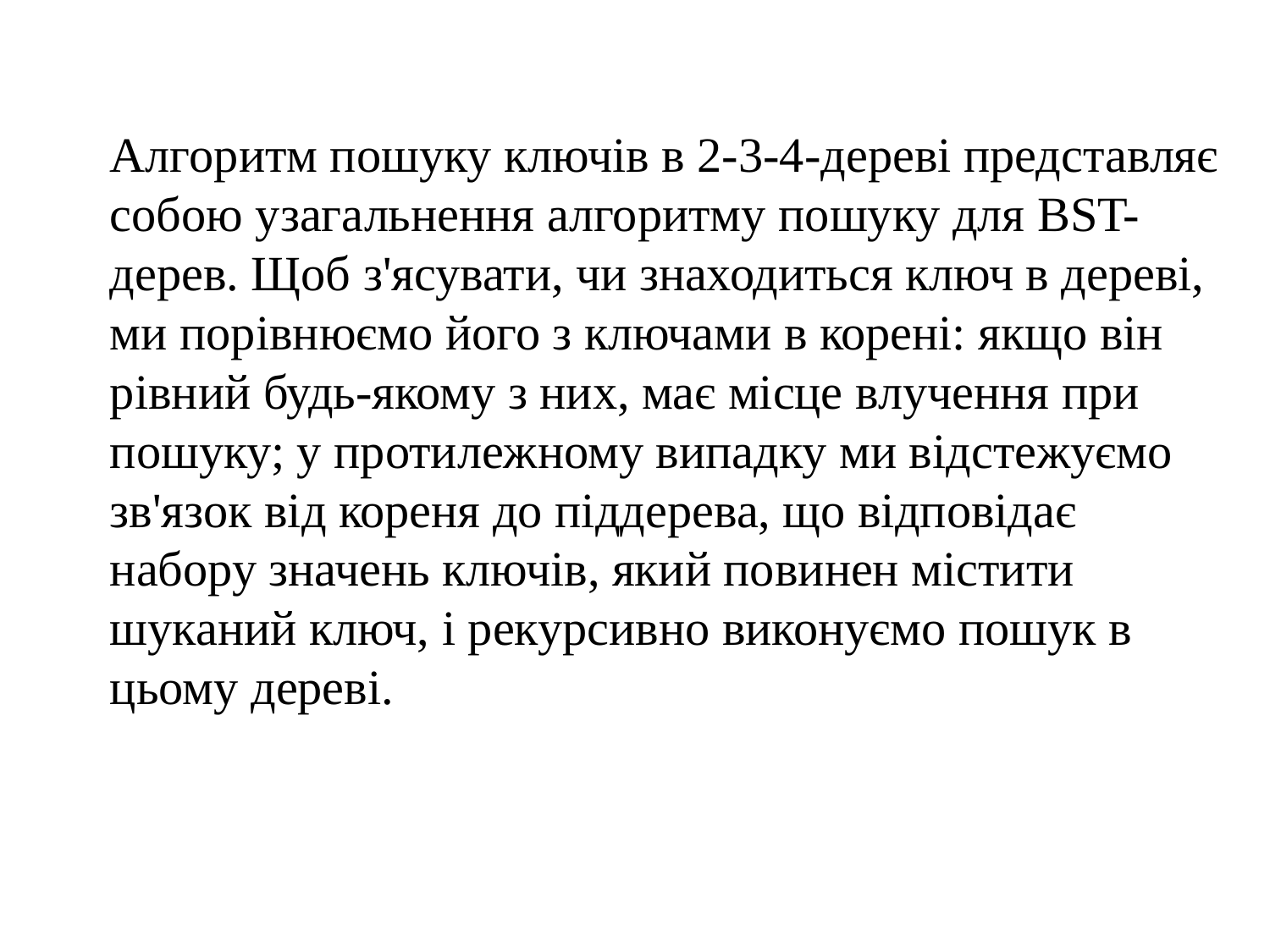

Алгоритм пошуку ключів в 2-3-4-дереві представляє собою узагальнення алгоритму пошуку для BST-дерев. Щоб з'ясувати, чи знаходиться ключ в дереві, ми порівнюємо його з ключами в корені: якщо він рівний будь-якому з них, має місце влучення при пошуку; у протилежному випадку ми відстежуємо зв'язок від кореня до піддерева, що відповідає набору значень ключів, який повинен містити шуканий ключ, і рекурсивно виконуємо пошук в цьому дереві.